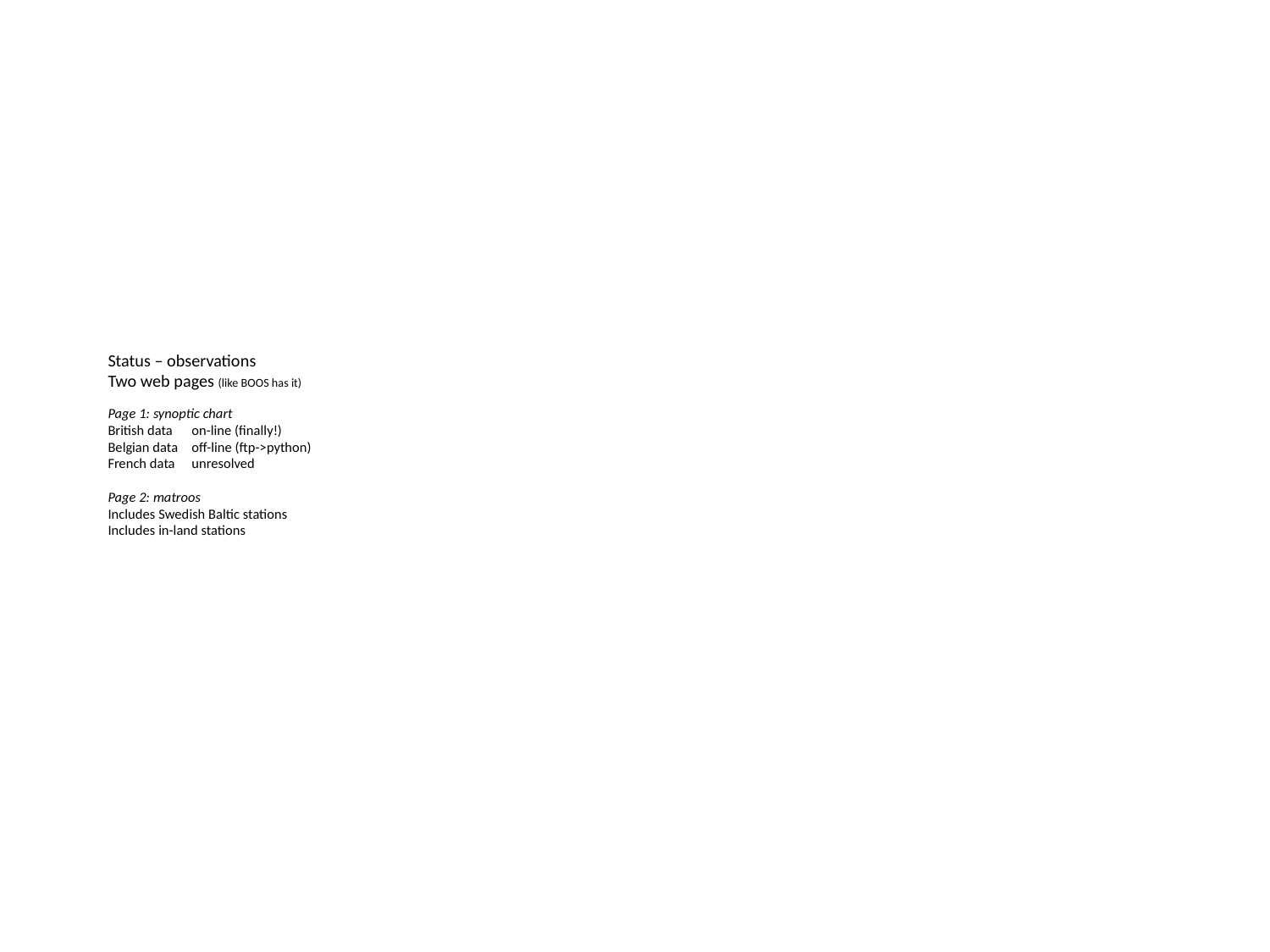

# Status – observations Two web pages (like BOOS has it) Page 1: synoptic chart British data	on-line (finally!) Belgian data	off-line (ftp->python) French data	unresolved Page 2: matroos Includes Swedish Baltic stations Includes in-land stations